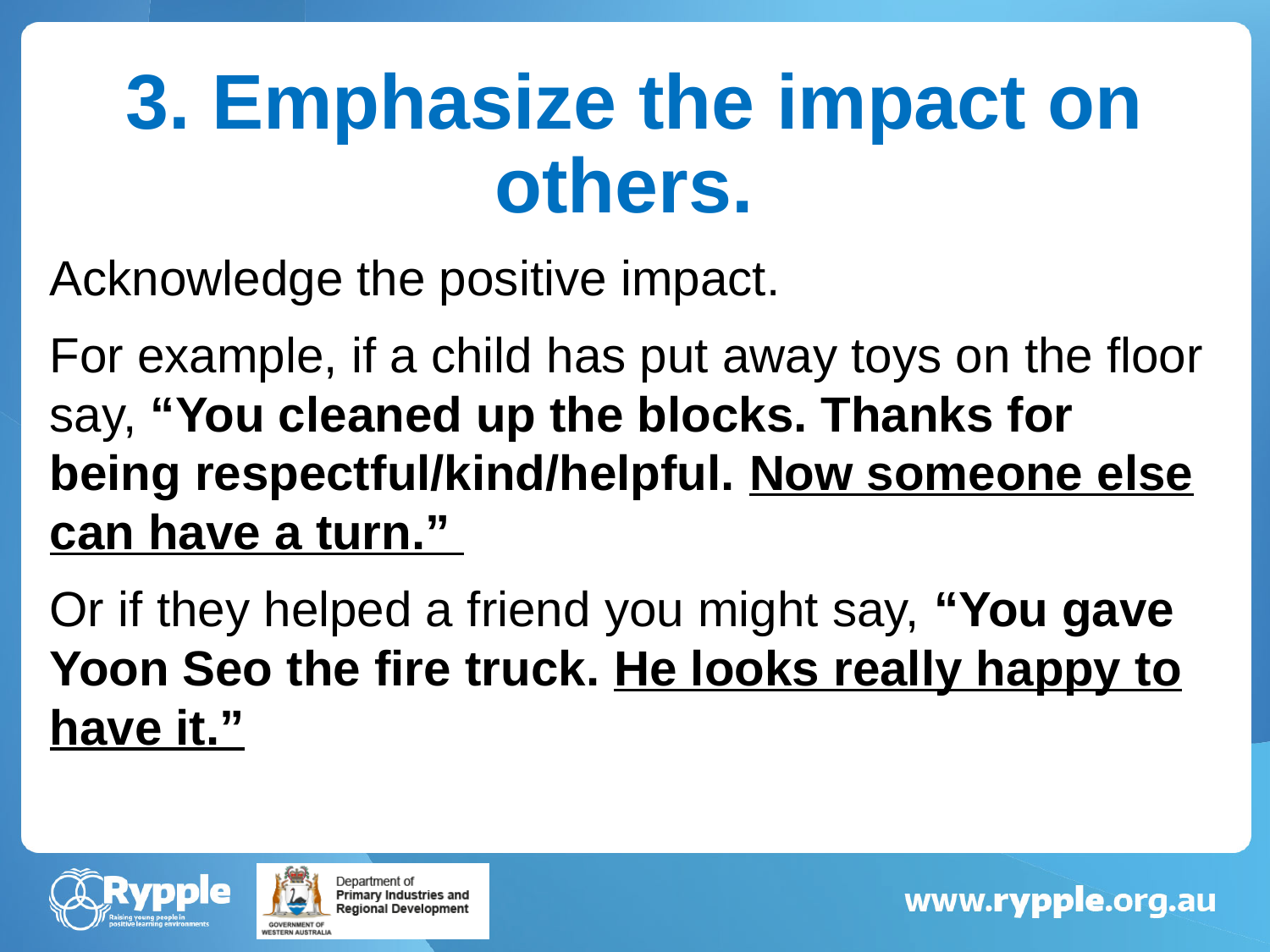

# 3. Emphasize the impact on others.
Acknowledge the positive impact.
For example, if a child has put away toys on the floor say, “You cleaned up the blocks. Thanks for being respectful/kind/helpful. Now someone else can have a turn.”
Or if they helped a friend you might say, “You gave Yoon Seo the fire truck. He looks really happy to have it.”